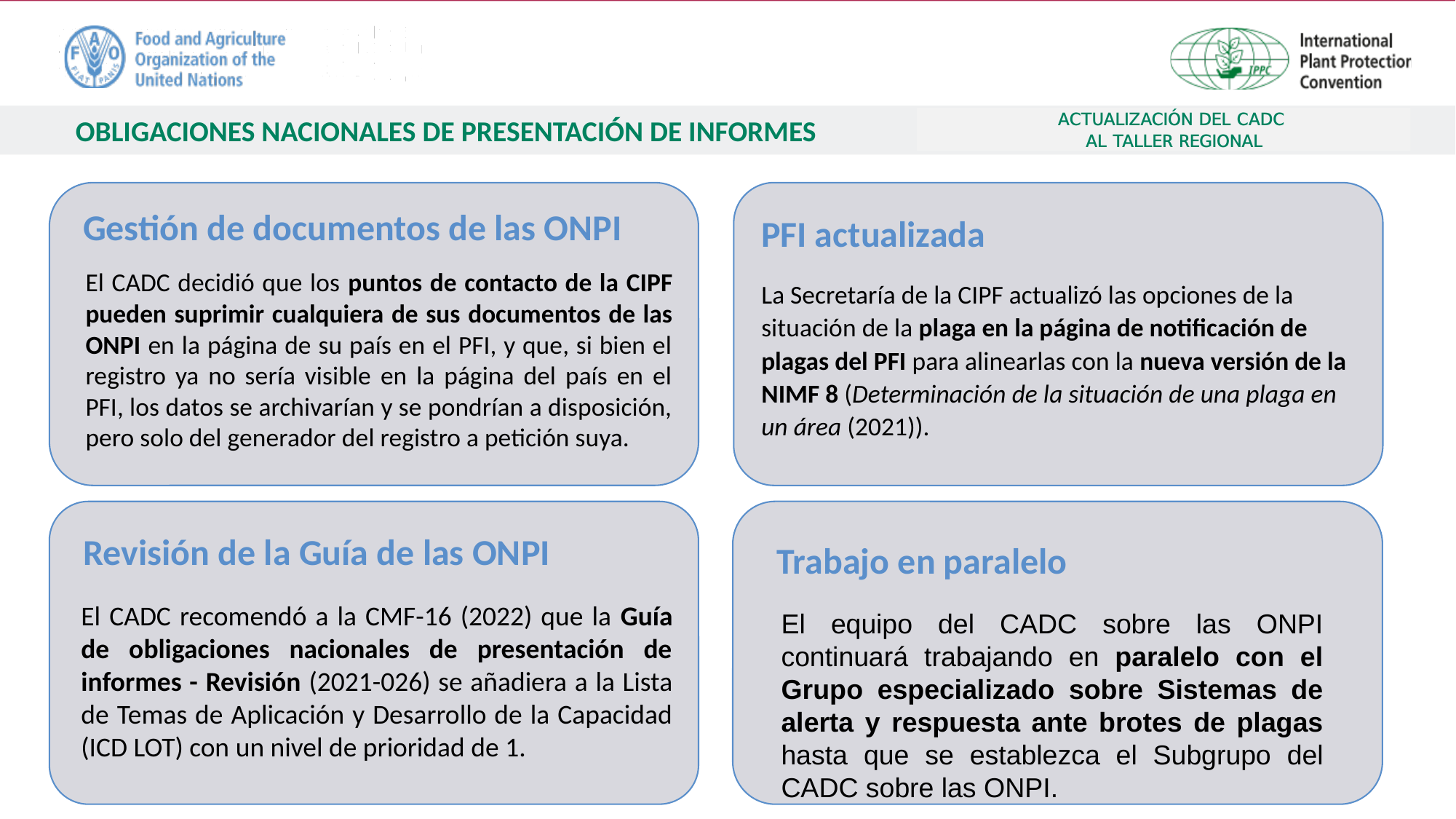

ACTUALIZACIÓN DEL CADC
AL TALLER REGIONAL
# OBLIGACIONES NACIONALES DE PRESENTACIÓN DE INFORMES

Gestión de documentos de las ONPI
PFI actualizada
El CADC decidió que los puntos de contacto de la CIPF pueden suprimir cualquiera de sus documentos de las ONPI en la página de su país en el PFI, y que, si bien el registro ya no sería visible en la página del país en el PFI, los datos se archivarían y se pondrían a disposición, pero solo del generador del registro a petición suya.
La Secretaría de la CIPF actualizó las opciones de la situación de la plaga en la página de notificación de plagas del PFI para alinearlas con la nueva versión de la NIMF 8 (Determinación de la situación de una plaga en un área (2021)).

Revisión de la Guía de las ONPI
Trabajo en paralelo
El CADC recomendó a la CMF-16 (2022) que la Guía de obligaciones nacionales de presentación de informes - Revisión (2021-026) se añadiera a la Lista de Temas de Aplicación y Desarrollo de la Capacidad (ICD LOT) con un nivel de prioridad de 1.
El equipo del CADC sobre las ONPI continuará trabajando en paralelo con el Grupo especializado sobre Sistemas de alerta y respuesta ante brotes de plagas hasta que se establezca el Subgrupo del CADC sobre las ONPI.